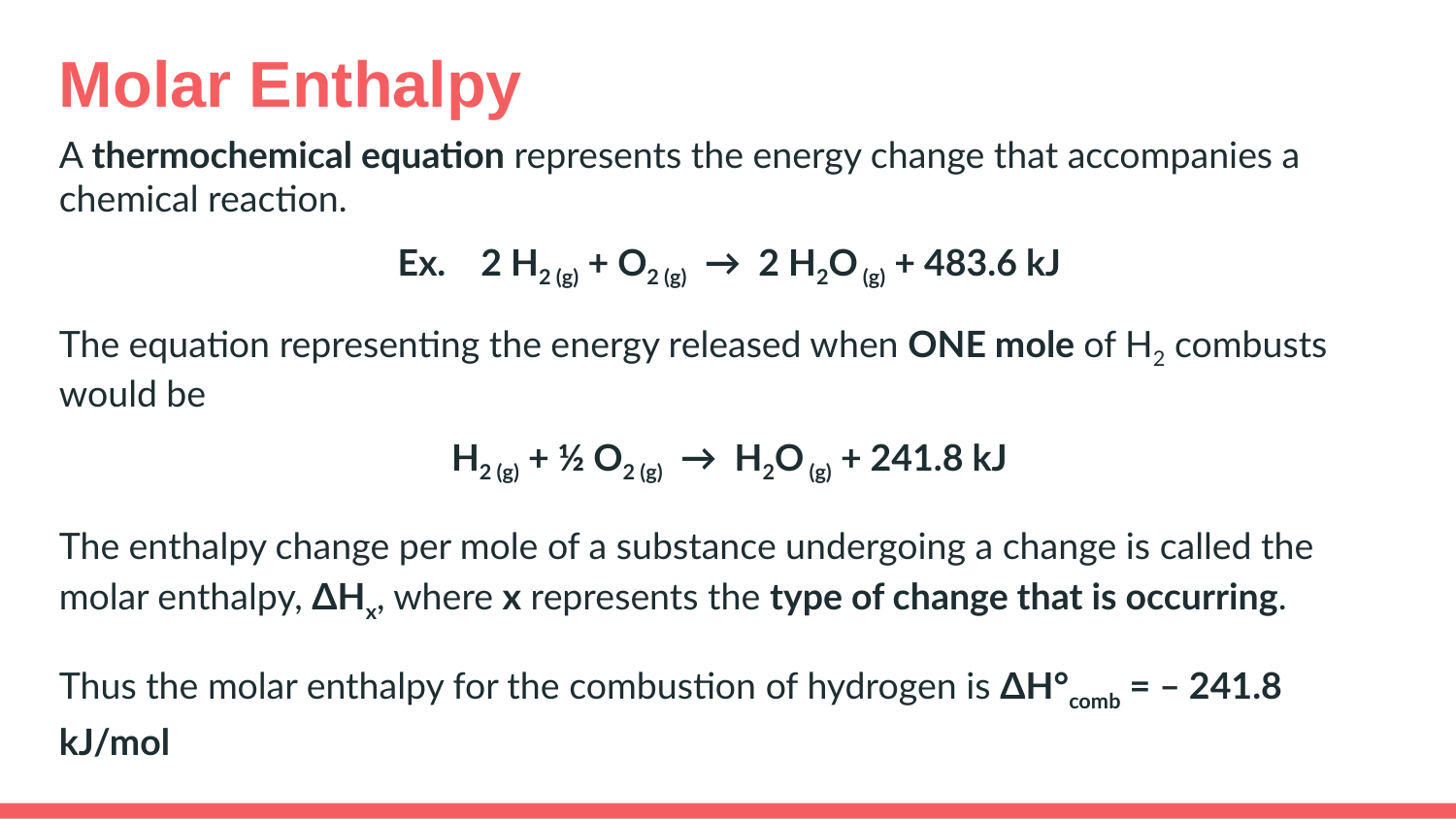

# Molar Enthalpy
A thermochemical equation represents the energy change that accompanies a chemical reaction.
Ex.    2 H2 (g) + O2 (g)  →  2 H2O (g) + 483.6 kJ
The equation representing the energy released when ONE mole of H2 combusts would be
H2 (g) + ½ O2 (g)  →  H2O (g) + 241.8 kJ
The enthalpy change per mole of a substance undergoing a change is called the molar enthalpy, ΔHx, where x represents the type of change that is occurring.
Thus the molar enthalpy for the combustion of hydrogen is ΔH°comb = – 241.8 kJ/mol